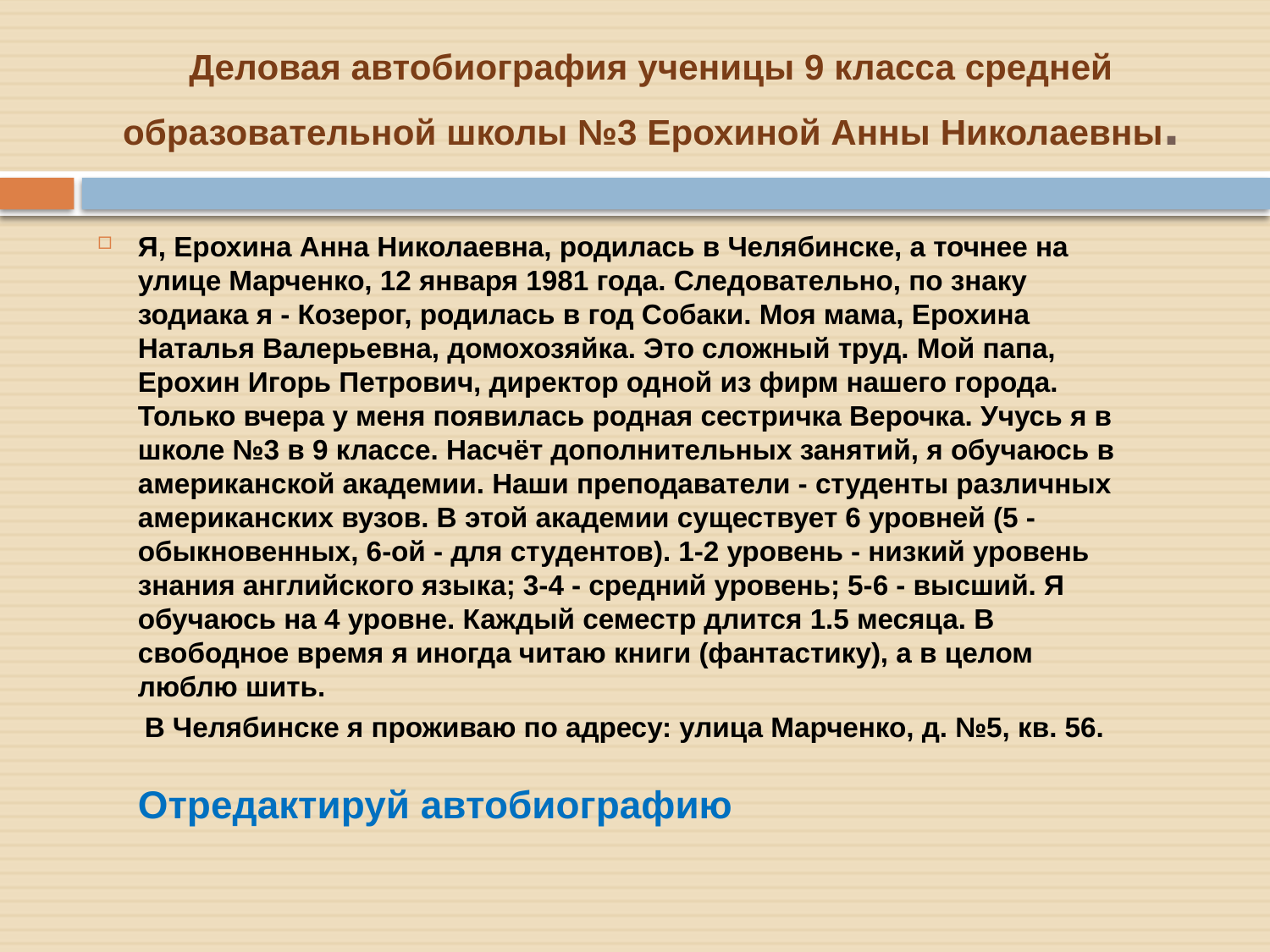

# Деловая автобиография ученицы 9 класса средней образовательной школы №3 Ерохиной Анны Николаевны.
Я, Ерохина Анна Николаевна, родилась в Челябинске, а точнее на улице Марченко, 12 января 1981 года. Следовательно, по знаку зодиака я - Козерог, родилась в год Собаки. Моя мама, Ерохина Наталья Валерьевна, домохозяйка. Это сложный труд. Мой папа, Ерохин Игорь Петрович, директор одной из фирм нашего города. Только вчера у меня появилась родная сестричка Верочка. Учусь я в школе №3 в 9 классе. Насчёт дополнительных занятий, я обучаюсь в американской академии. Наши преподаватели - студенты различных американских вузов. В этой академии существует 6 уровней (5 -обыкновенных, 6-ой - для студентов). 1-2 уровень - низкий уровень знания английского языка; 3-4 - средний уровень; 5-6 - высший. Я обучаюсь на 4 уровне. Каждый семестр длится 1.5 месяца. В свободное время я иногда читаю книги (фантастику), а в целом люблю шить.
      В Челябинске я проживаю по адресу: улица Марченко, д. №5, кв. 56.
Отредактируй автобиографию